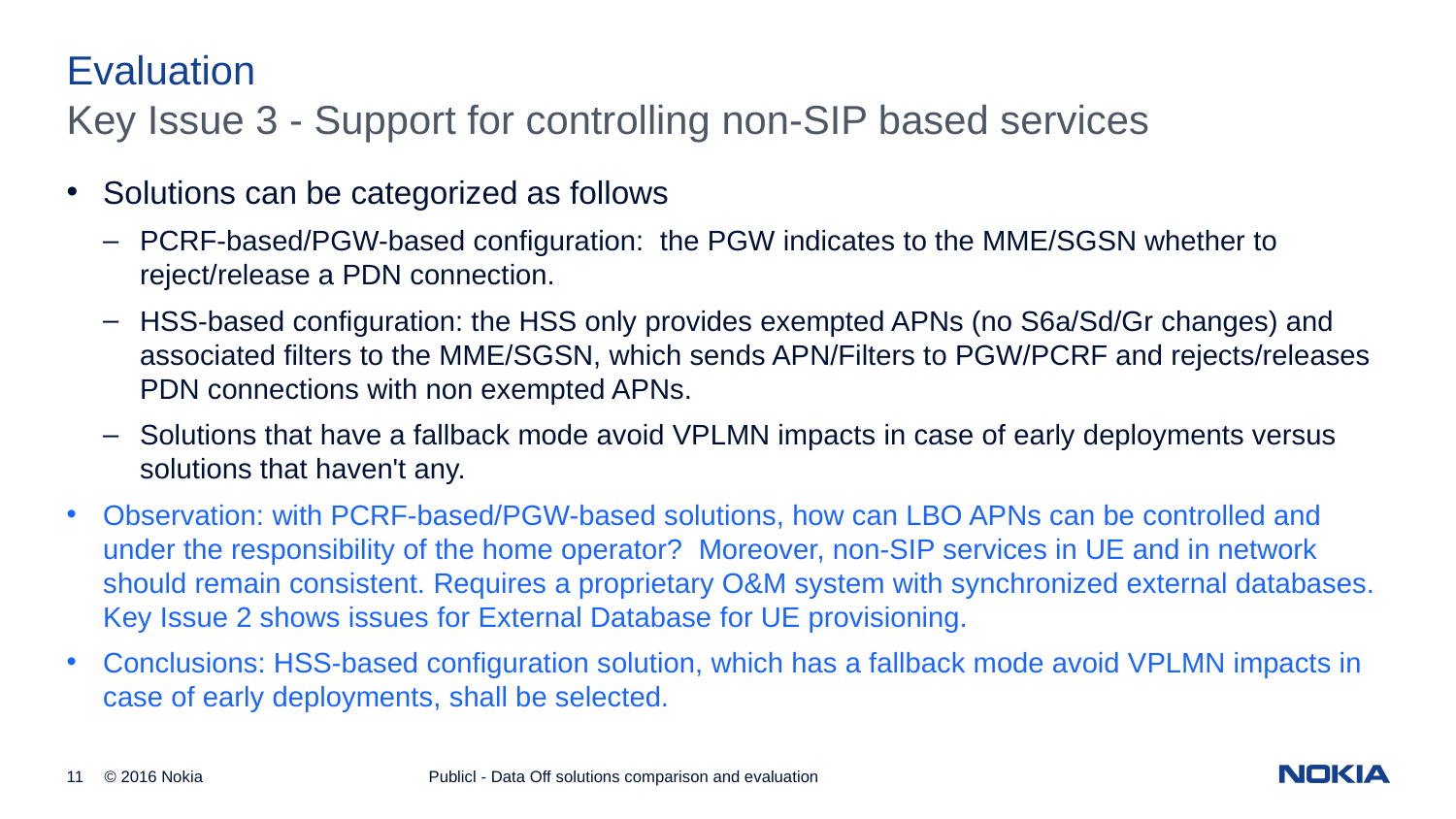

Evaluation
Key Issue 3 - Support for controlling non-SIP based services
Solutions can be categorized as follows
PCRF-based/PGW-based configuration:  the PGW indicates to the MME/SGSN whether to reject/release a PDN connection.
HSS-based configuration: the HSS only provides exempted APNs (no S6a/Sd/Gr changes) and associated filters to the MME/SGSN, which sends APN/Filters to PGW/PCRF and rejects/releases PDN connections with non exempted APNs.
Solutions that have a fallback mode avoid VPLMN impacts in case of early deployments versus solutions that haven't any.
Observation: with PCRF-based/PGW-based solutions, how can LBO APNs can be controlled and under the responsibility of the home operator?  Moreover, non-SIP services in UE and in network should remain consistent. Requires a proprietary O&M system with synchronized external databases. Key Issue 2 shows issues for External Database for UE provisioning.
Conclusions: HSS-based configuration solution, which has a fallback mode avoid VPLMN impacts in case of early deployments, shall be selected.
Publicl - Data Off solutions comparison and evaluation